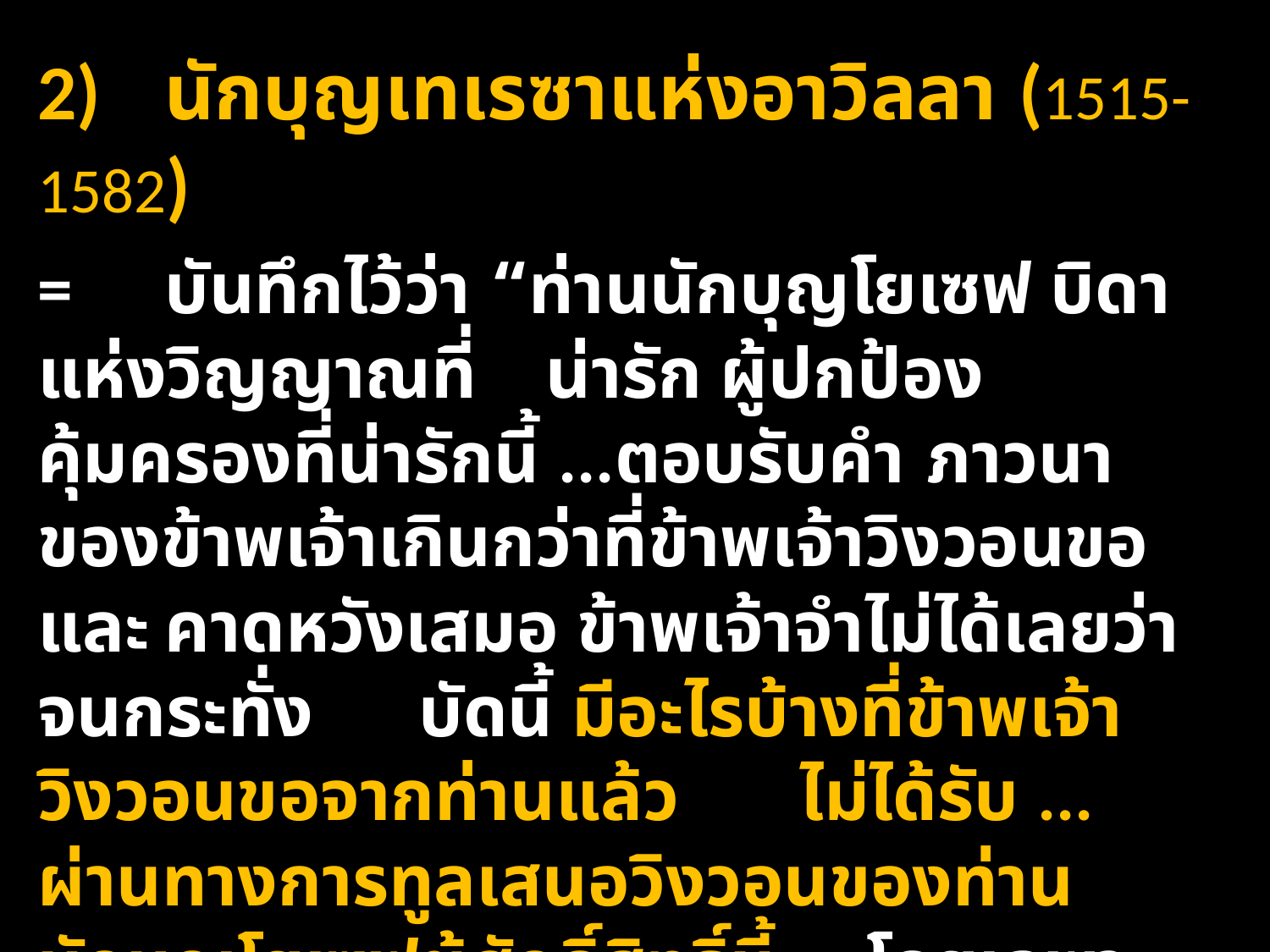

2)	นักบุญเทเรซาแห่งอาวิลลา (1515-1582)
=	บันทึกไว้ว่า “ท่านนักบุญโยเซฟ บิดาแห่งวิญญาณที่	น่ารัก ผู้ปกป้องคุ้มครองที่น่ารักนี้ ...ตอบรับคำ	ภาวนาของข้าพเจ้าเกินกว่าที่ข้าพเจ้าวิงวอนขอและ	คาดหวังเสมอ ข้าพเจ้าจำไม่ได้เลยว่า จนกระทั่ง	บัดนี้ มีอะไรบ้างที่ข้าพเจ้าวิงวอนขอจากท่านแล้ว	ไม่ได้รับ ... ผ่านทางการทูลเสนอวิงวอนของท่าน	นักบุญโยเซฟผู้ศักดิ์สิทธิ์นี้ ... โดยเฉพาะอย่าง การ	ช่วยข้าพเจ้าให้รอดพ้นจากภัยอันตรายทั้งฝ่าย	ร่างกายและวิญญาณ”